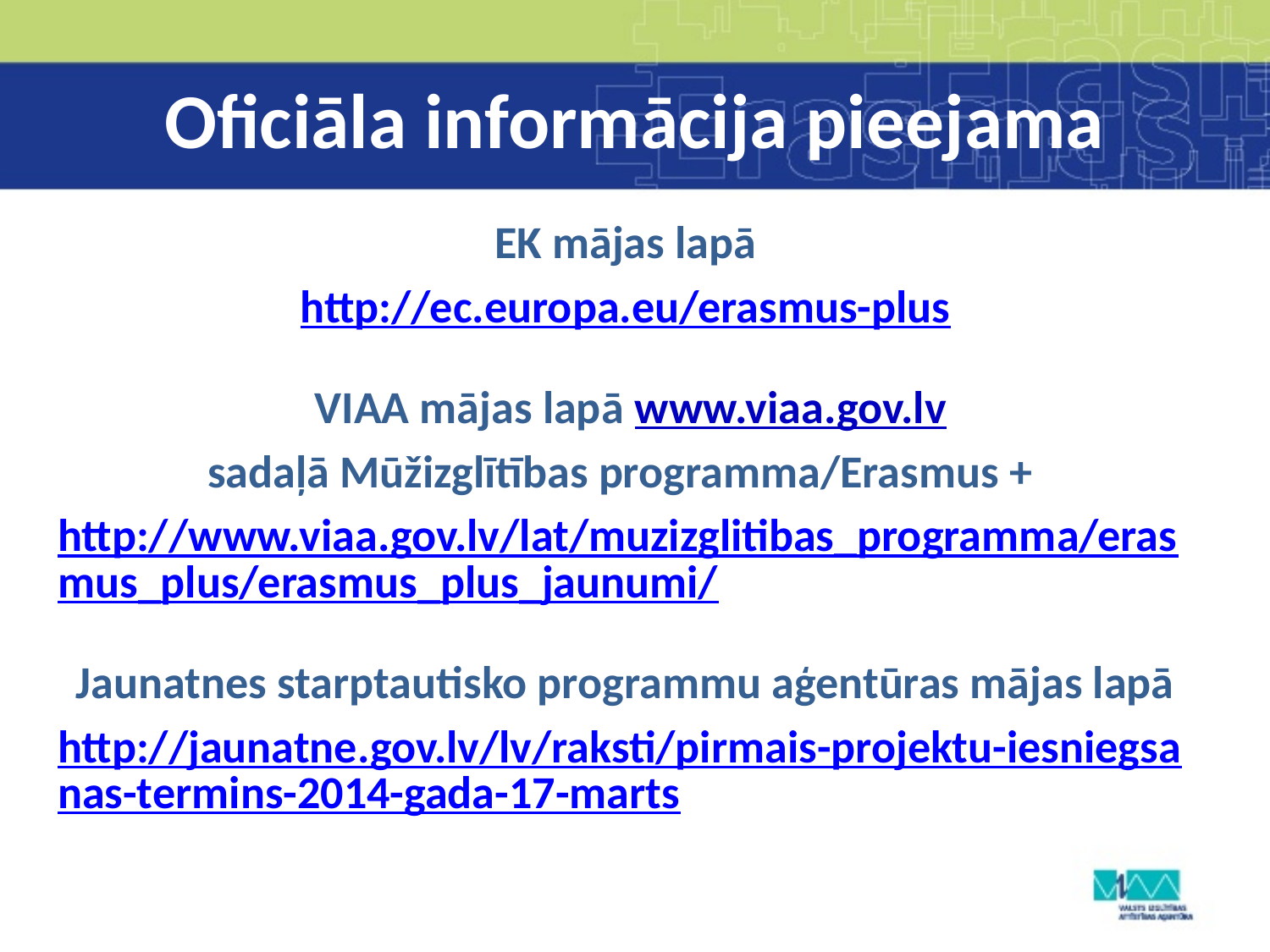

# Oficiāla informācija pieejama
EK mājas lapā
http://ec.europa.eu/erasmus-plus

 VIAA mājas lapā www.viaa.gov.lv
sadaļā Mūžizglītības programma/Erasmus +
http://www.viaa.gov.lv/lat/muzizglitibas_programma/erasmus_plus/erasmus_plus_jaunumi/

Jaunatnes starptautisko programmu aģentūras mājas lapā
http://jaunatne.gov.lv/lv/raksti/pirmais-projektu-iesniegsanas-termins-2014-gada-17-marts